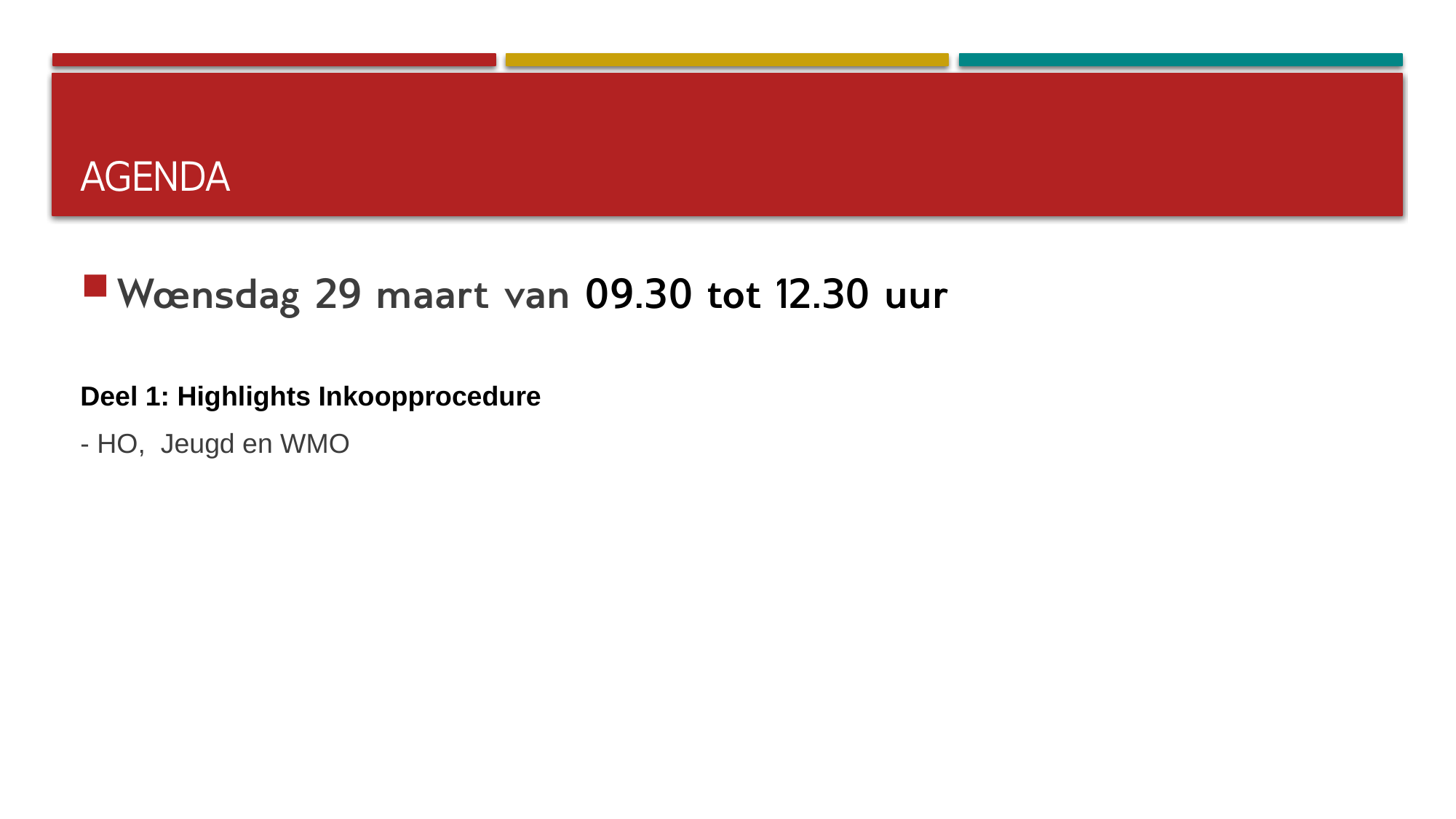

# agenda
Woensdag 29 maart van 09.30 tot 12.30 uur

Deel 1: Highlights Inkoopprocedure
- HO,  Jeugd en WMO